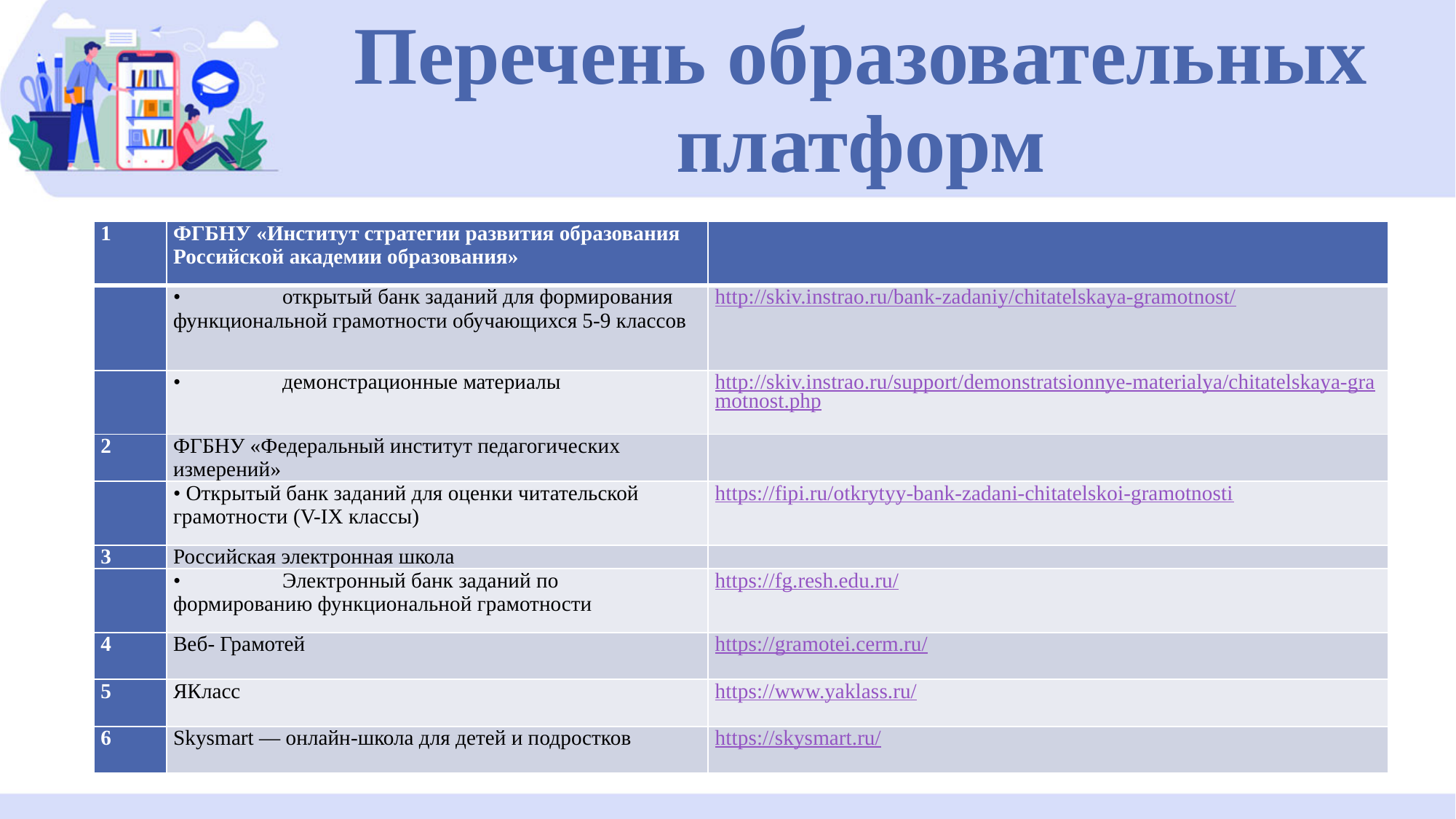

# Перечень образовательных платформ
| 1 | ФГБНУ «Институт стратегии развития образования Российской академии образования» |  |
| --- | --- | --- |
|  | • открытый банк заданий для формирования функциональной грамотности обучающихся 5-9 классов | http://skiv.instrao.ru/bank-zadaniy/chitatelskaya-gramotnost/ |
|  | • демонстрационные материалы | http://skiv.instrao.ru/support/demonstratsionnye-materialya/chitatelskaya-gramotnost.php |
| 2 | ФГБНУ «Федеральный институт педагогических измерений» |  |
|  | • Открытый банк заданий для оценки читательской грамотности (V-IX классы) | https://fipi.ru/otkrytyy-bank-zadani-chitatelskoi-gramotnosti |
| 3 | Российская электронная школа |  |
|  | • Электронный банк заданий по формированию функциональной грамотности | https://fg.resh.edu.ru/ |
| 4 | Веб- Грамотей | https://gramotei.cerm.ru/ |
| 5 | ЯКласс | https://www.yaklass.ru/ |
| 6 | Skysmart — онлайн-школа для детей и подростков | https://skysmart.ru/ |